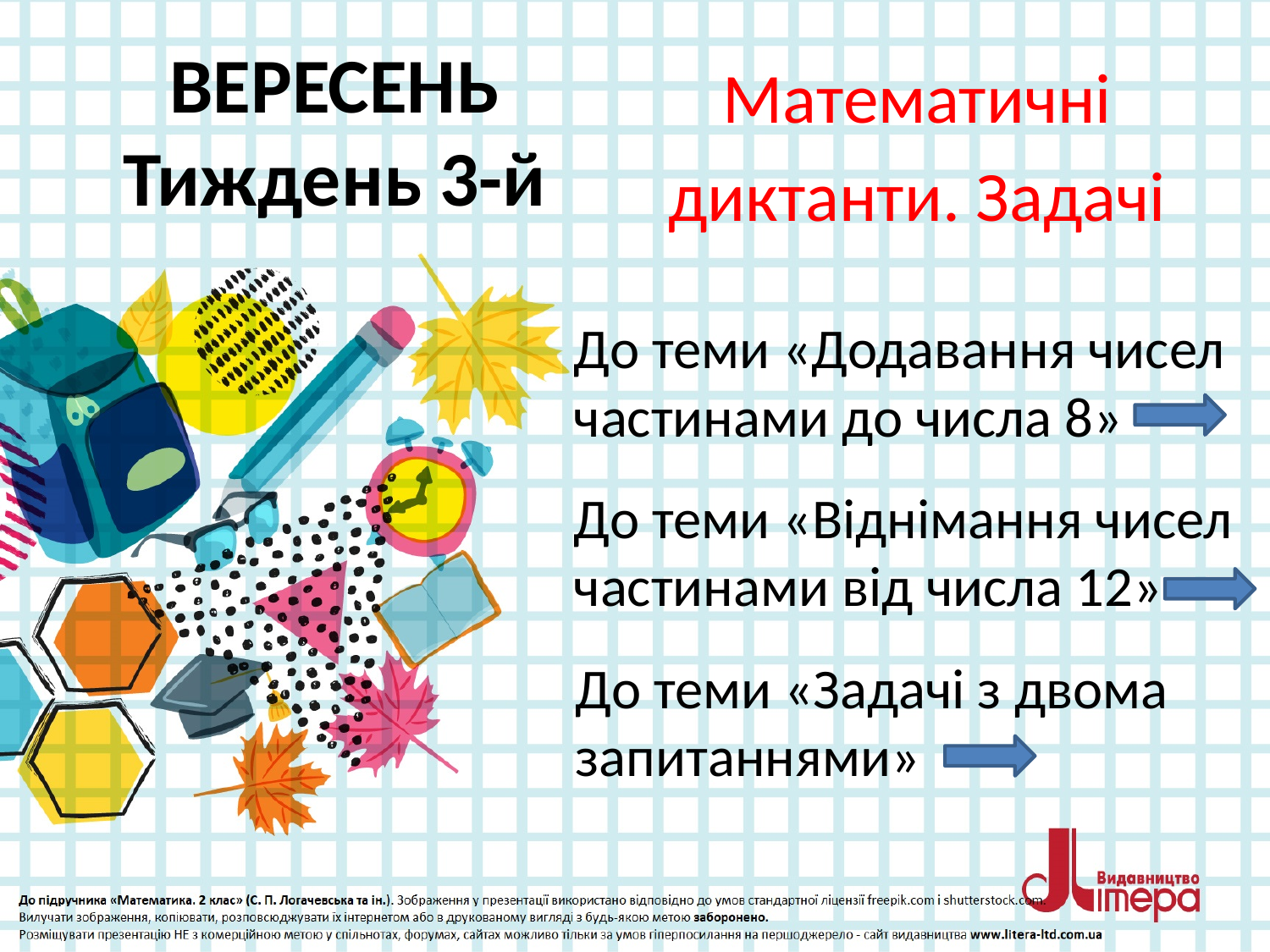

# ВЕРЕСЕНЬ Тиждень 3-й
Математичні
диктанти. Задачі
До теми «Додавання чисел частинами до числа 8»

До теми «Віднімання чисел частинами від числа 12»

До теми «Задачі з двома запитаннями»